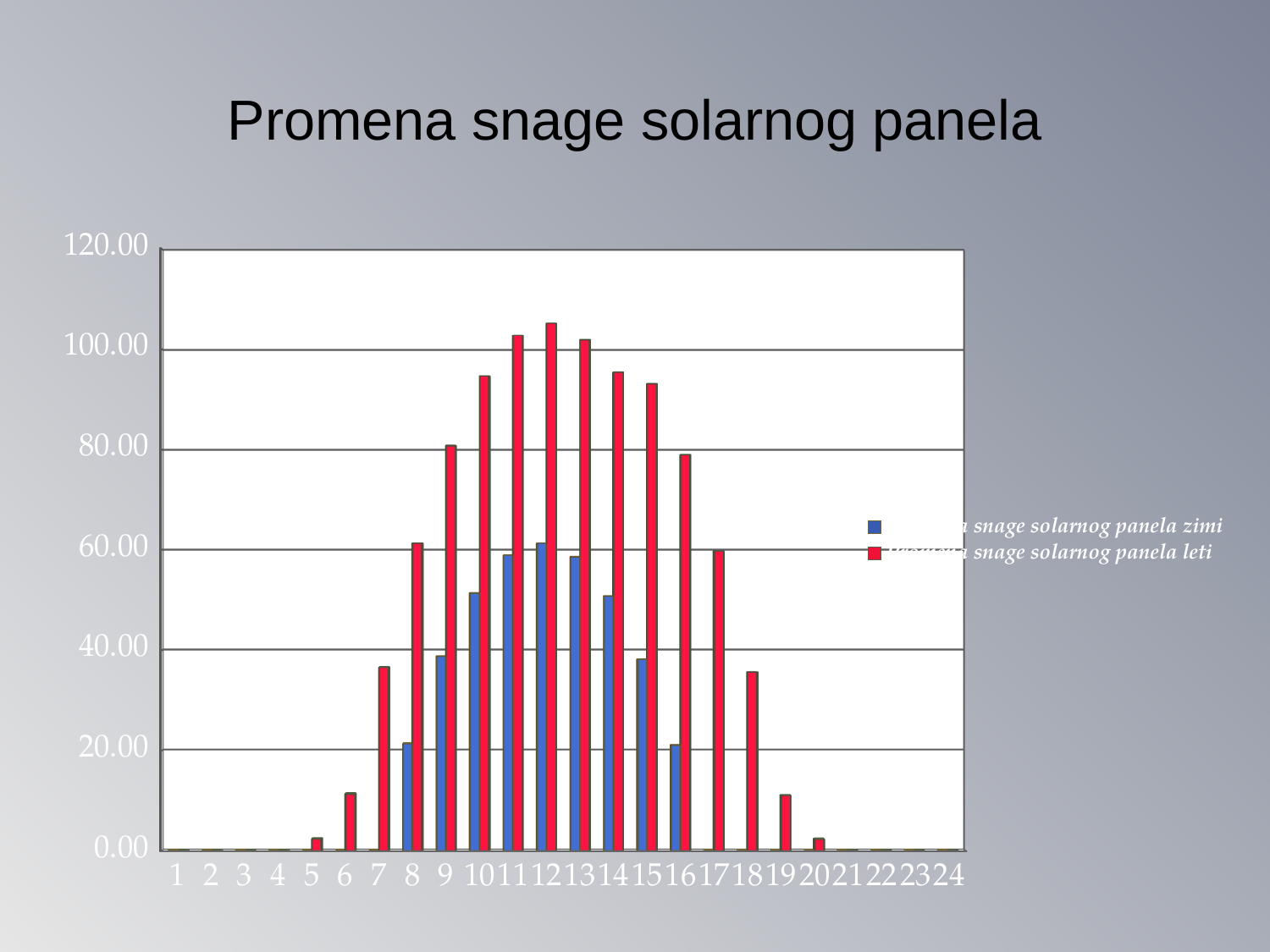

# Promena snage solarnog panela

[unsupported chart]